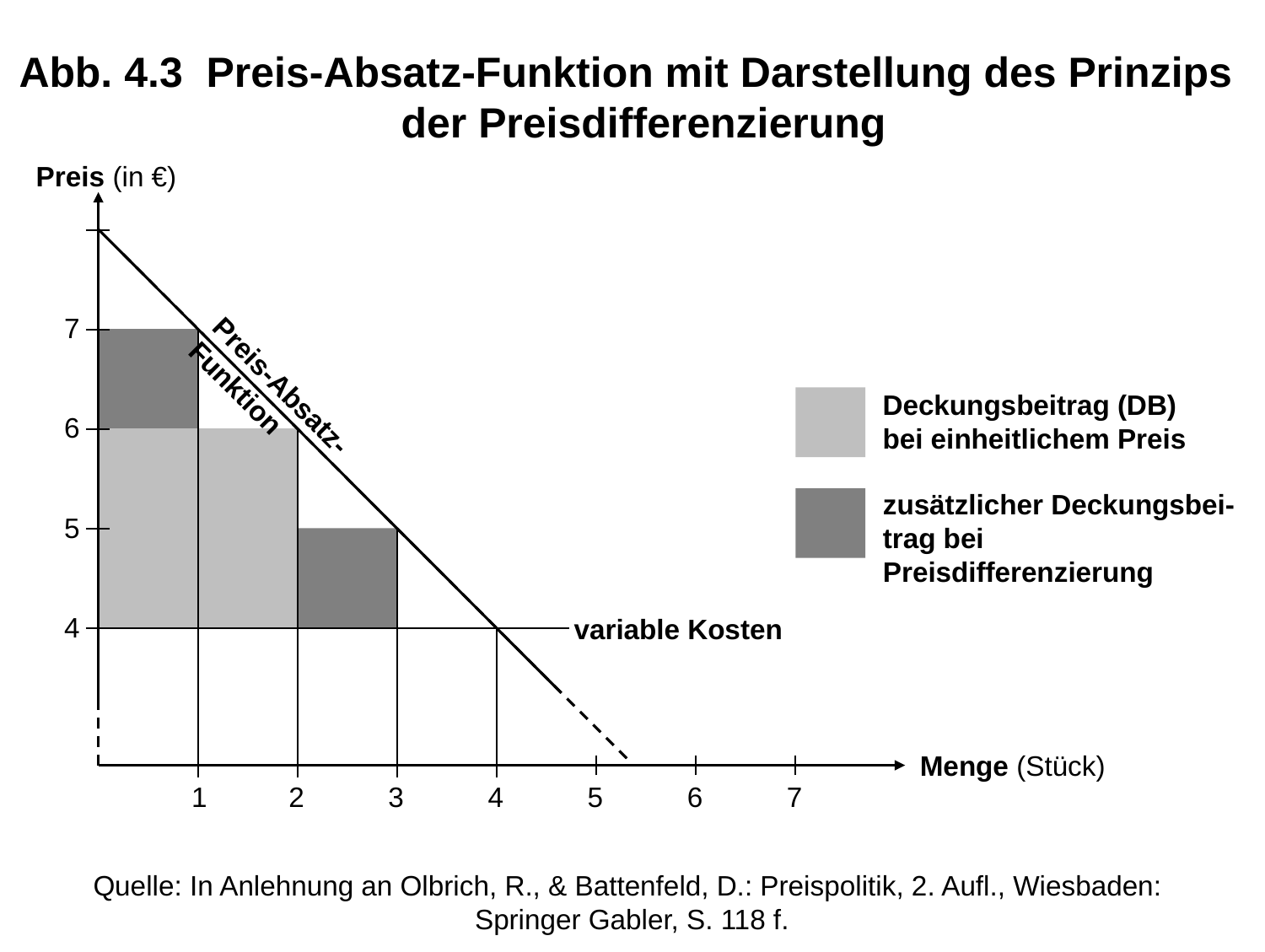

Abb. 4.3  Preis-Absatz-Funktion mit Darstellung des Prinzips    der Preisdifferenzierung
Preis (in €)
7

Deckungsbeitrag (DB) bei einheitlichem Preis

6

zusätzlicher Deckungsbei-trag bei Preisdifferenzierung

5

4
variable Kosten
Menge (Stück)
1
2
3
4
5
6
7
Preis-Absatz-Funktion
Quelle: In Anlehnung an Olbrich, R., & Battenfeld, D.: Preispolitik, 2. Aufl., Wiesbaden:
Springer Gabler, S. 118 f.